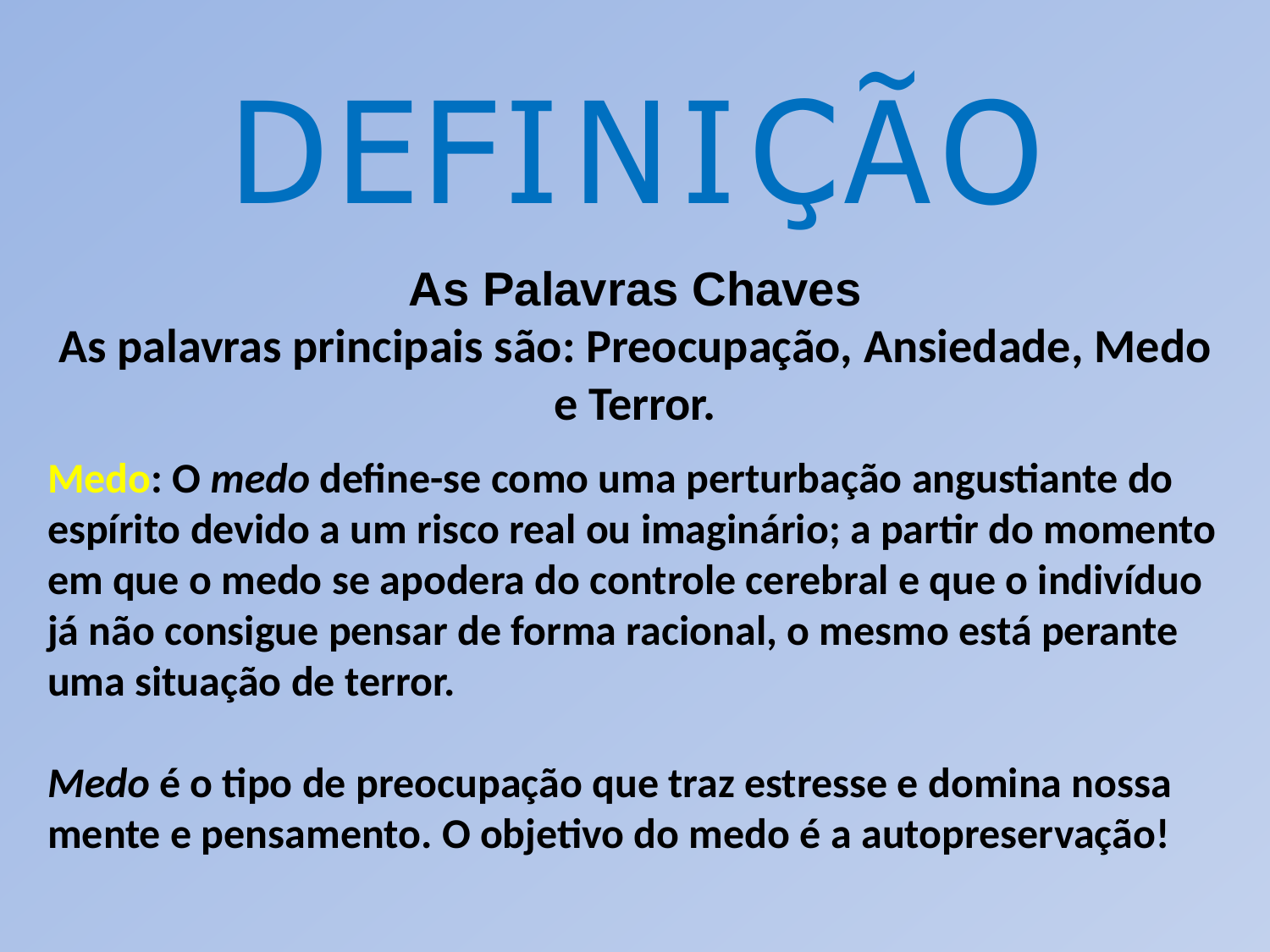

DEFINIÇÃO

As Palavras Chaves
As palavras principais são: Preocupação, Ansiedade, Medo e Terror.

Medo: O medo define-se como uma perturbação angustiante do espírito devido a um risco real ou imaginário; a partir do momento em que o medo se apodera do controle cerebral e que o indivíduo já não consigue pensar de forma racional, o mesmo está perante uma situação de terror.

Medo é o tipo de preocupação que traz estresse e domina nossa mente e pensamento. O objetivo do medo é a autopreservação!